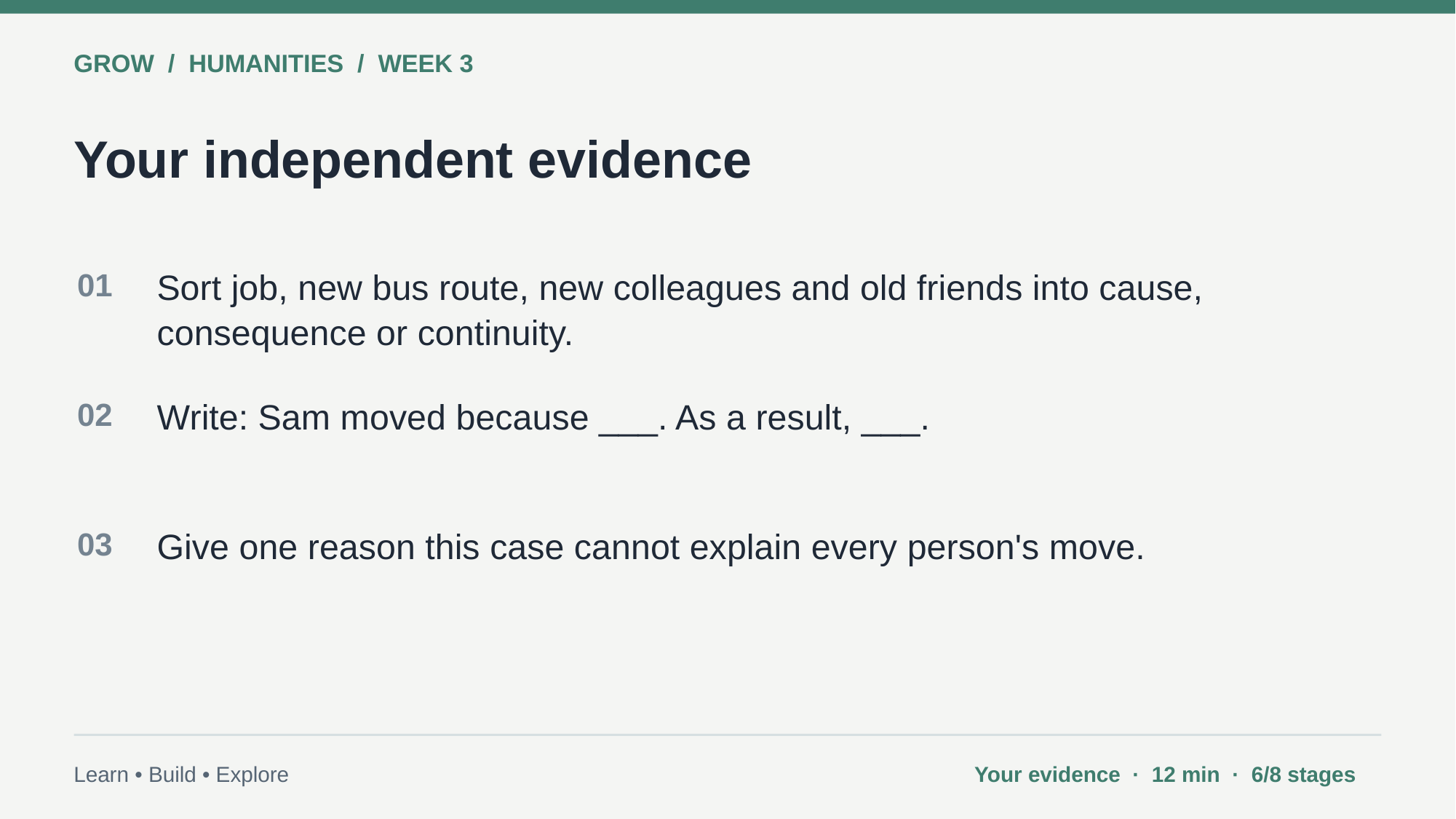

GROW  /  HUMANITIES  /  WEEK 3
Your independent evidence
01
Sort job, new bus route, new colleagues and old friends into cause, consequence or continuity.
02
Write: Sam moved because ___. As a result, ___.
03
Give one reason this case cannot explain every person's move.

Learn • Build • Explore
Your evidence  ·  12 min  ·  6/8 stages